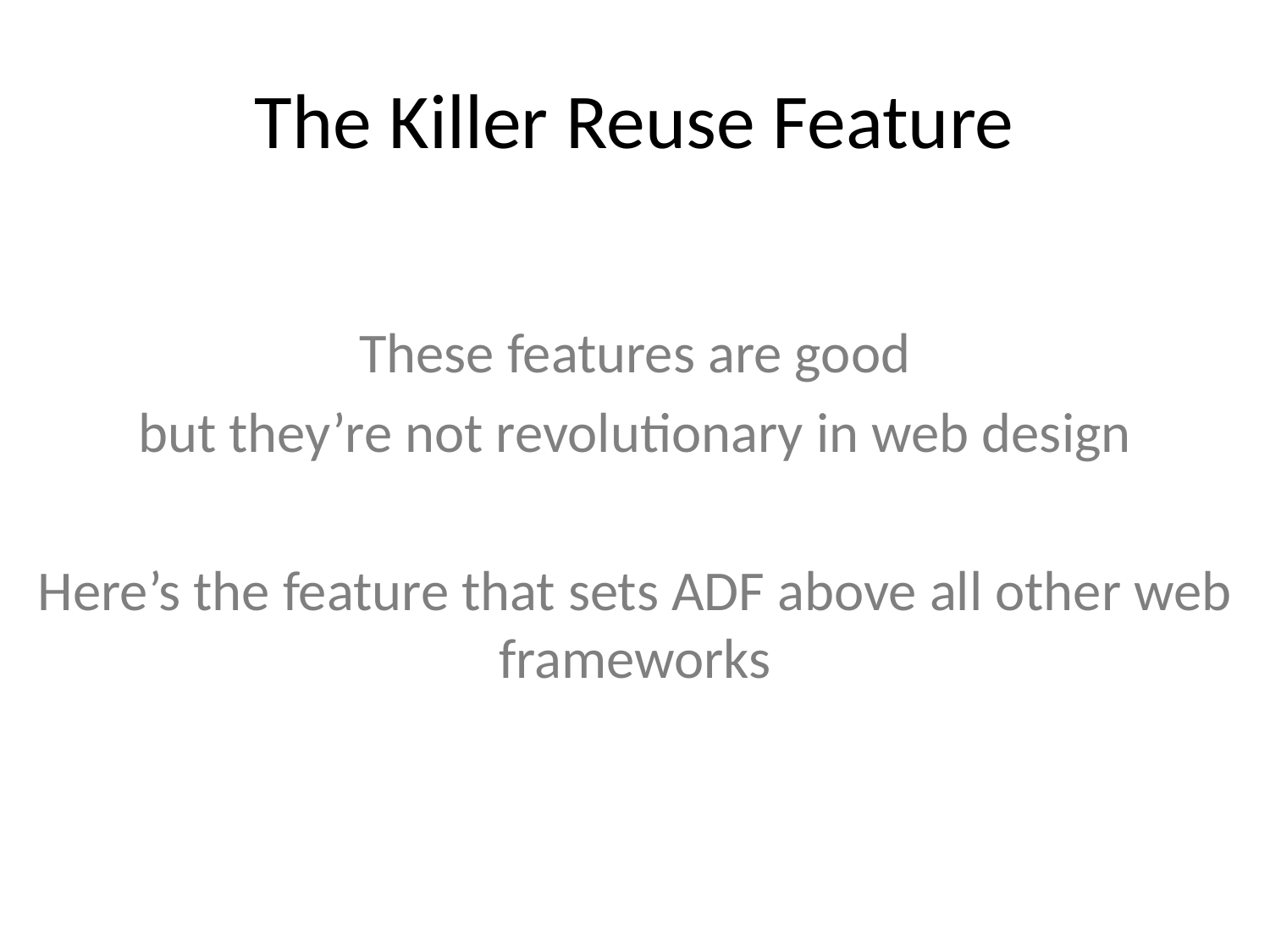

# The Killer Reuse Feature
These features are good
but they’re not revolutionary in web design

Here’s the feature that sets ADF above all other web frameworks